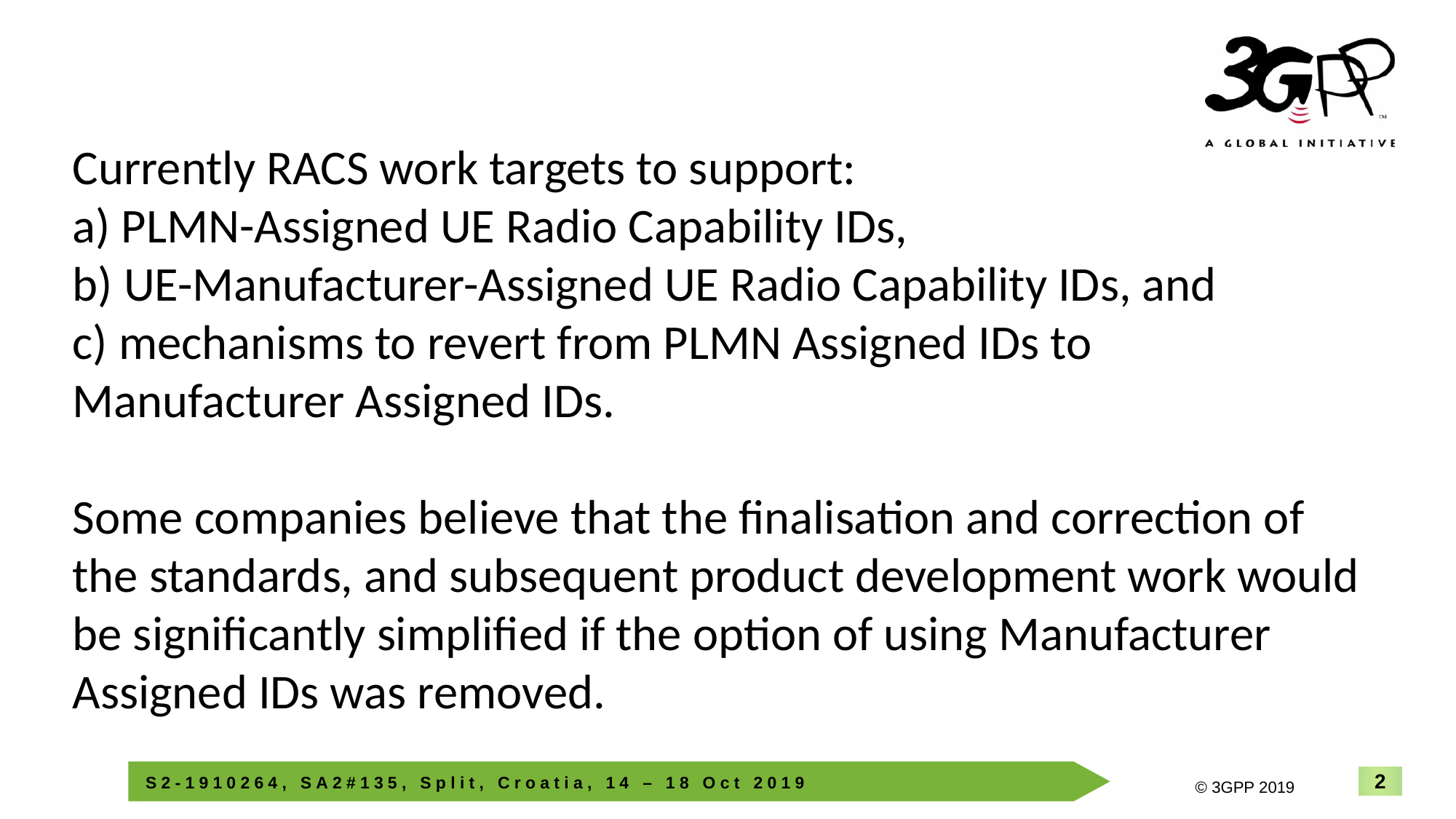

2
INTEL CONFIDENTIAL
# Currently RACS work targets to support: a) PLMN-Assigned UE Radio Capability IDs, b) UE-Manufacturer-Assigned UE Radio Capability IDs, and c) mechanisms to revert from PLMN Assigned IDs to Manufacturer Assigned IDs. Some companies believe that the finalisation and correction of the standards, and subsequent product development work would be significantly simplified if the option of using Manufacturer Assigned IDs was removed.